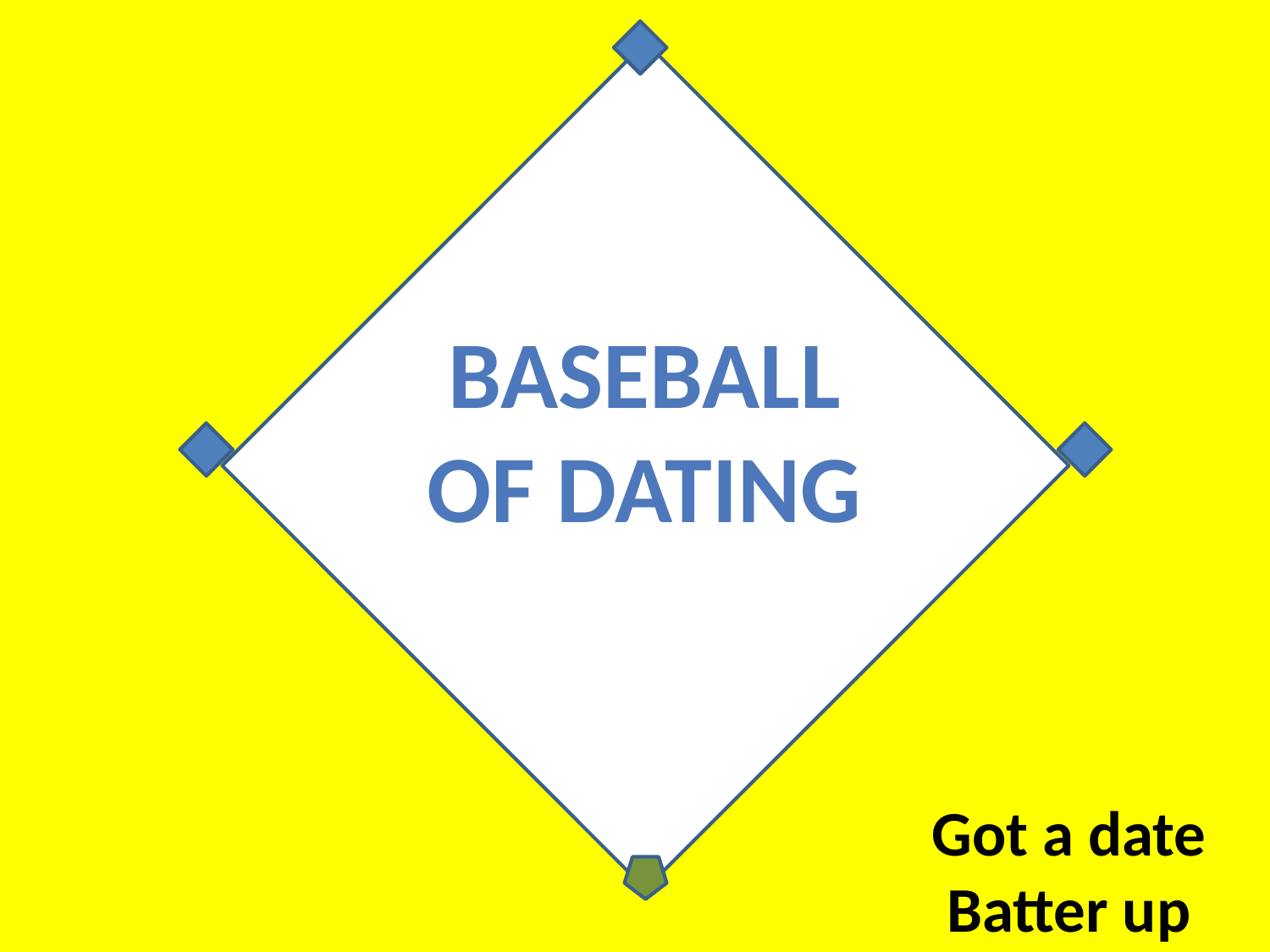

Baseball
Of Dating

Got a date
Batter up